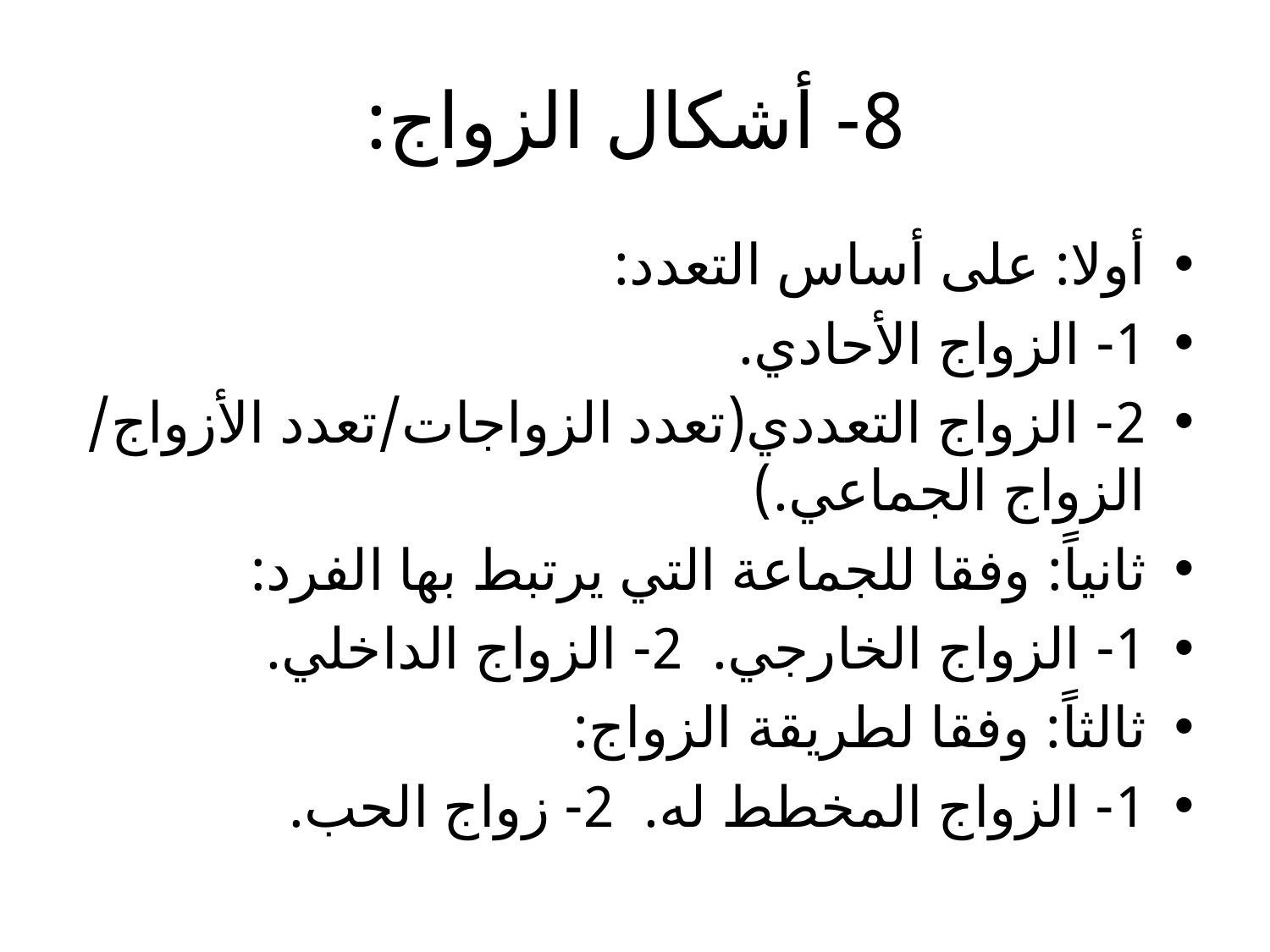

# 8- أشكال الزواج:
أولا: على أساس التعدد:
1- الزواج الأحادي.
2- الزواج التعددي(تعدد الزواجات/تعدد الأزواج/ الزواج الجماعي.)
ثانياً: وفقا للجماعة التي يرتبط بها الفرد:
1- الزواج الخارجي.  2- الزواج الداخلي.
ثالثاً: وفقا لطريقة الزواج:
1- الزواج المخطط له.  2- زواج الحب.